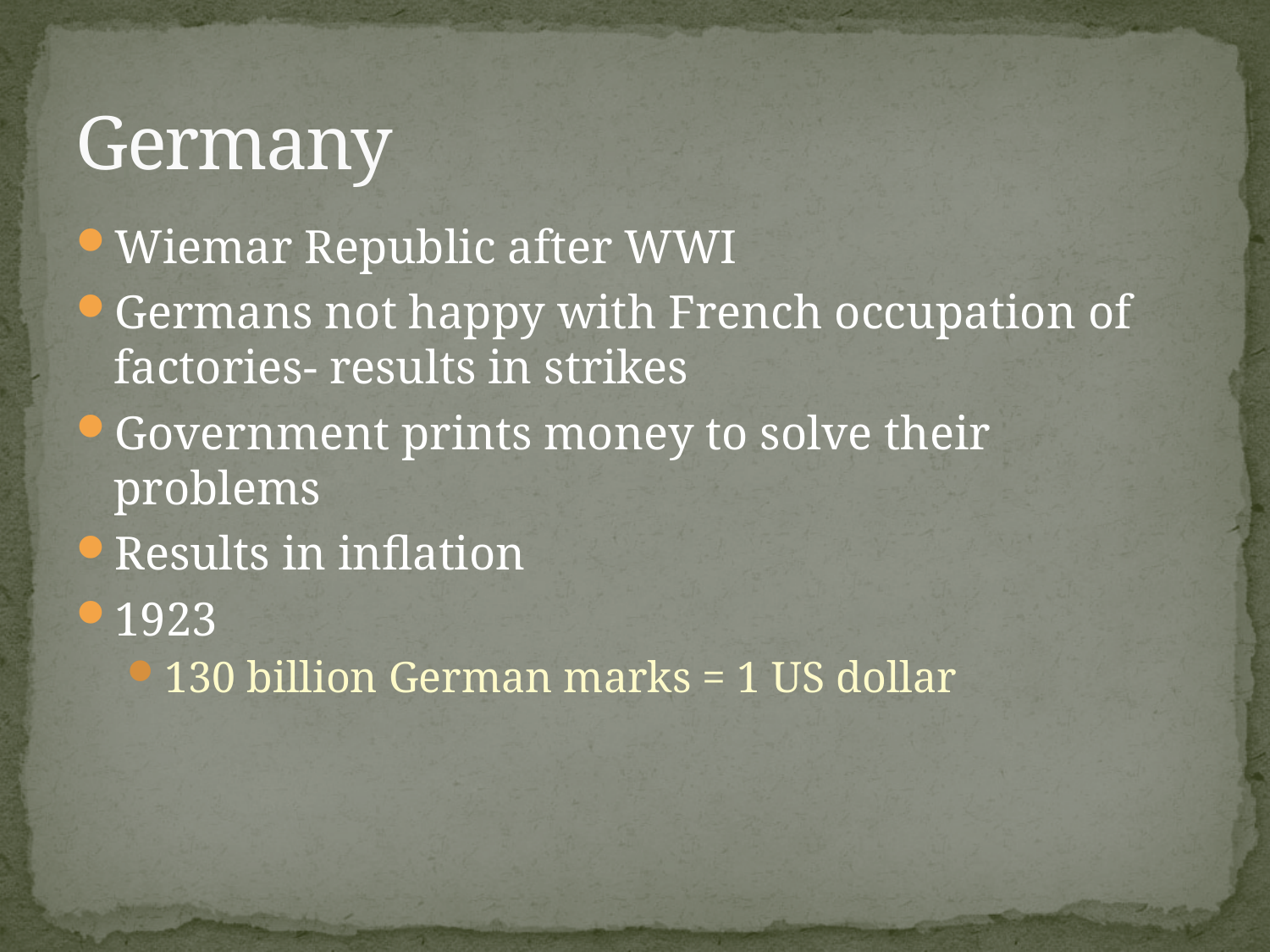

# Germany
Wiemar Republic after WWI
Germans not happy with French occupation of factories- results in strikes
Government prints money to solve their problems
Results in inflation
1923
130 billion German marks = 1 US dollar